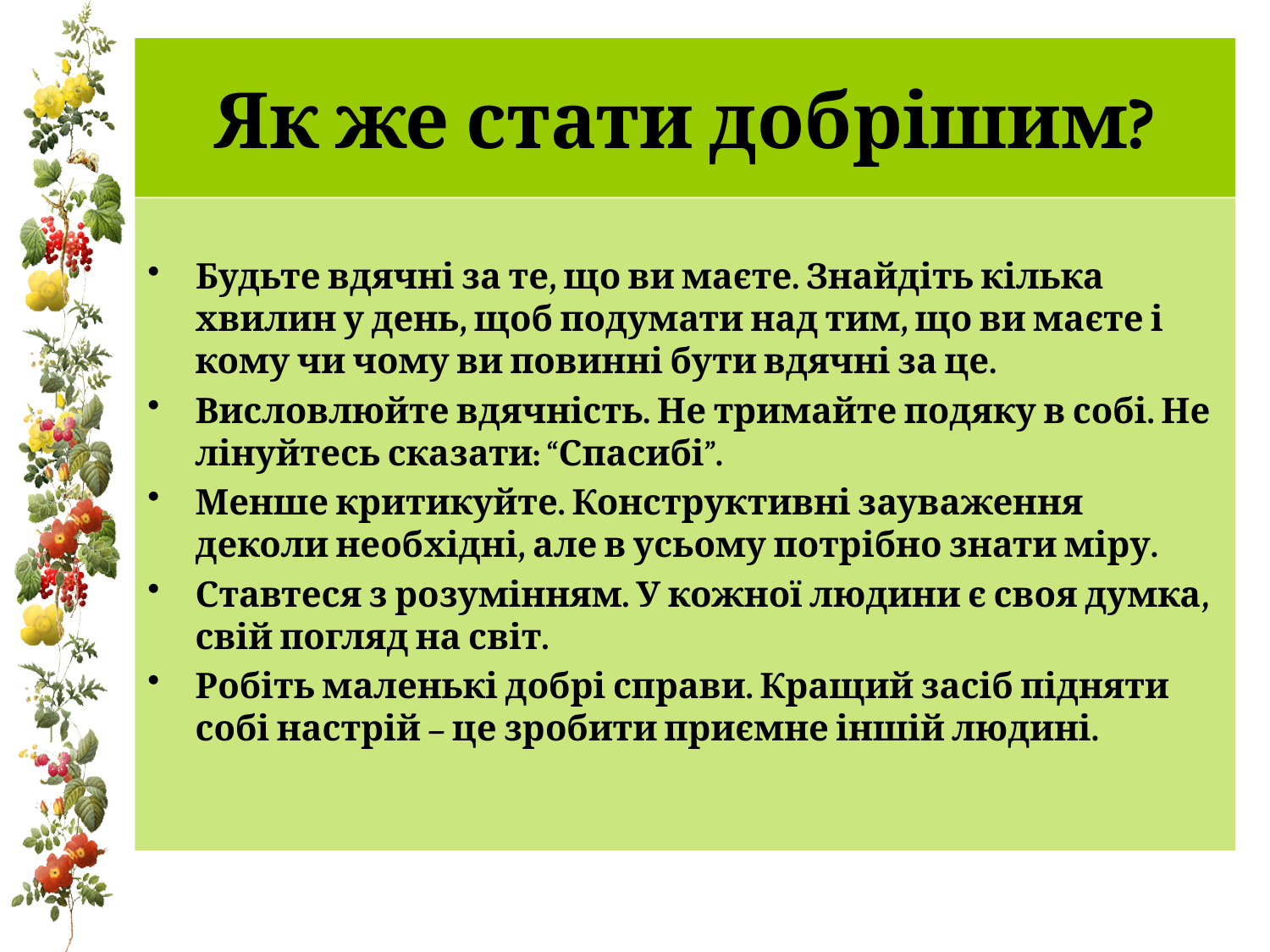

# Як же стати добрішим?

Будьте вдячні за те, що ви маєте. Знайдіть кілька хвилин у день, щоб подумати над тим, що ви маєте і кому чи чому ви повинні бути вдячні за це.
Висловлюйте вдячність. Не тримайте подяку в собі. Не лінуйтесь сказати: “Спасибі”.
Менше критикуйте. Конструктивні зауваження деколи необхідні, але в усьому потрібно знати міру.
Ставтеся з розумінням. У кожної людини є своя думка, свій погляд на світ.
Робіть маленькі добрі справи. Кращий засіб підняти собі настрій – це зробити приємне іншій людині.